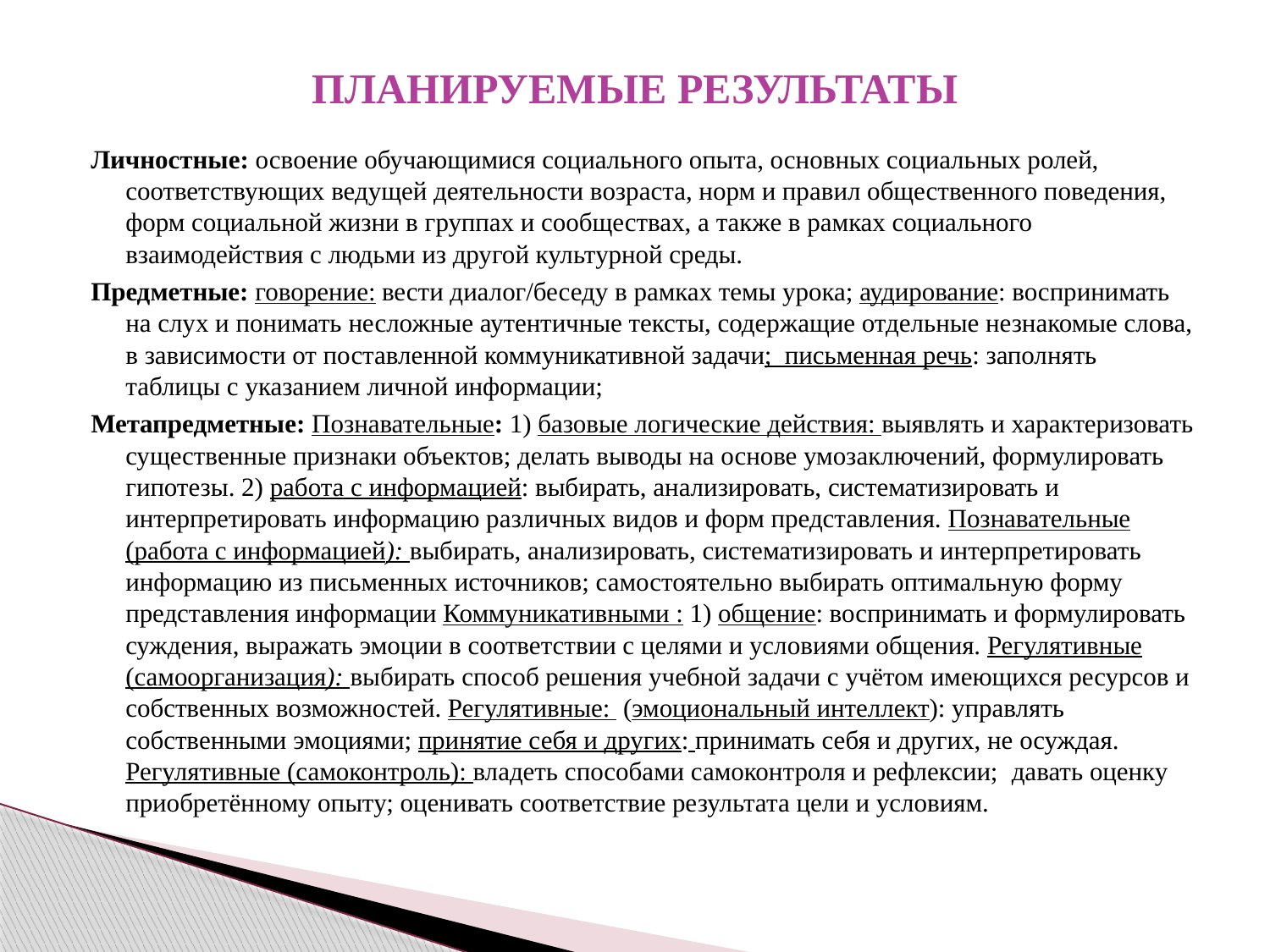

# ПЛАНИРУЕМЫЕ РЕЗУЛЬТАТЫ
Личностные: освоение обучающимися социального опыта, основных социальных ролей, соответствующих ведущей деятельности возраста, норм и правил общественного поведения, форм социальной жизни в группах и сообществах, а также в рамках социального взаимодействия с людьми из другой культурной среды.
Предметные: говорение: вести диалог/беседу в рамках темы урока; аудирование: воспринимать на слух и понимать несложные аутентичные тексты, содержащие отдельные незнакомые слова, в зависимости от поставленной коммуникативной задачи;  письменная речь: заполнять таблицы с указанием личной информации;
Метапредметные: Познавательные: 1) базовые логические действия: выявлять и характеризовать существенные признаки объектов; делать выводы на основе умозаключений, формулировать гипотезы. 2) работа с информацией: выбирать, анализировать, систематизировать и интерпретировать информацию различных видов и форм представления. Познавательные (работа с информацией): выбирать, анализировать, систематизировать и интерпретировать информацию из письменных источников; самостоятельно выбирать оптимальную форму представления информации Коммуникативными : 1) общение: воспринимать и формулировать суждения, выражать эмоции в соответствии с целями и условиями общения. Регулятивные (самоорганизация): выбирать способ решения учебной задачи с учётом имеющихся ресурсов и собственных возможностей. Регулятивные:  (эмоциональный интеллект): управлять собственными эмоциями; принятие себя и других: принимать себя и других, не осуждая. Регулятивные (самоконтроль): владеть способами самоконтроля и рефлексии;  давать оценку приобретённому опыту; оценивать соответствие результата цели и условиям.